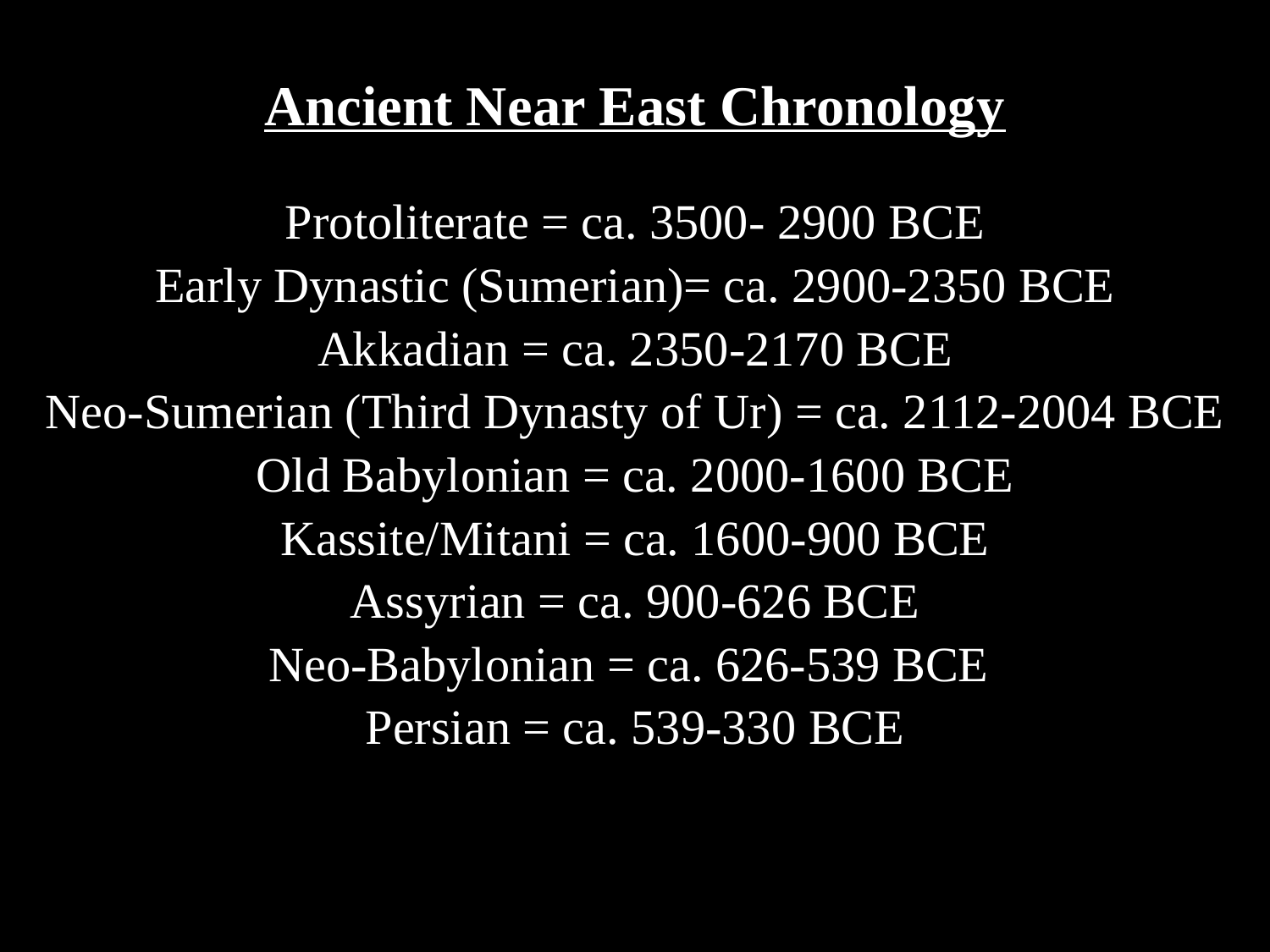

#
Ancient Near East Chronology
Protoliterate = ca. 3500- 2900 BCE
Early Dynastic (Sumerian)= ca. 2900-2350 BCE
Akkadian = ca. 2350-2170 BCE
Neo-Sumerian (Third Dynasty of Ur) = ca. 2112-2004 BCE
Old Babylonian = ca. 2000-1600 BCE
Kassite/Mitani = ca. 1600-900 BCE
Assyrian = ca. 900-626 BCE
Neo-Babylonian = ca. 626-539 BCE
Persian = ca. 539-330 BCE